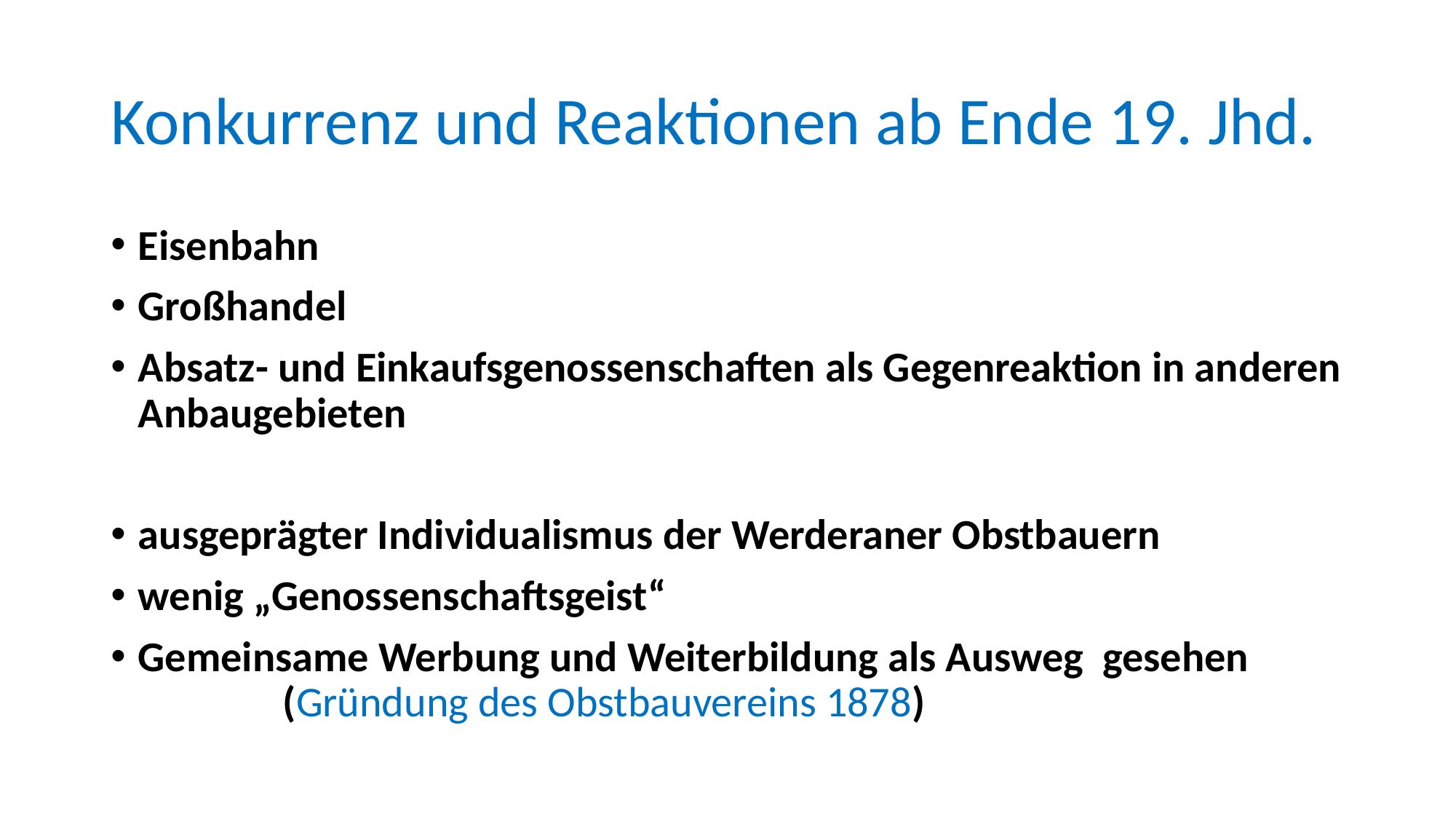

# Konkurrenz und Reaktionen ab Ende 19. Jhd.
Eisenbahn
Großhandel
Absatz- und Einkaufsgenossenschaften als Gegenreaktion in anderen Anbaugebieten

ausgeprägter Individualismus der Werderaner Obstbauern
wenig „Genossenschaftsgeist“
Gemeinsame Werbung und Weiterbildung als Ausweg  gesehen                         (Gründung des Obstbauvereins 1878)